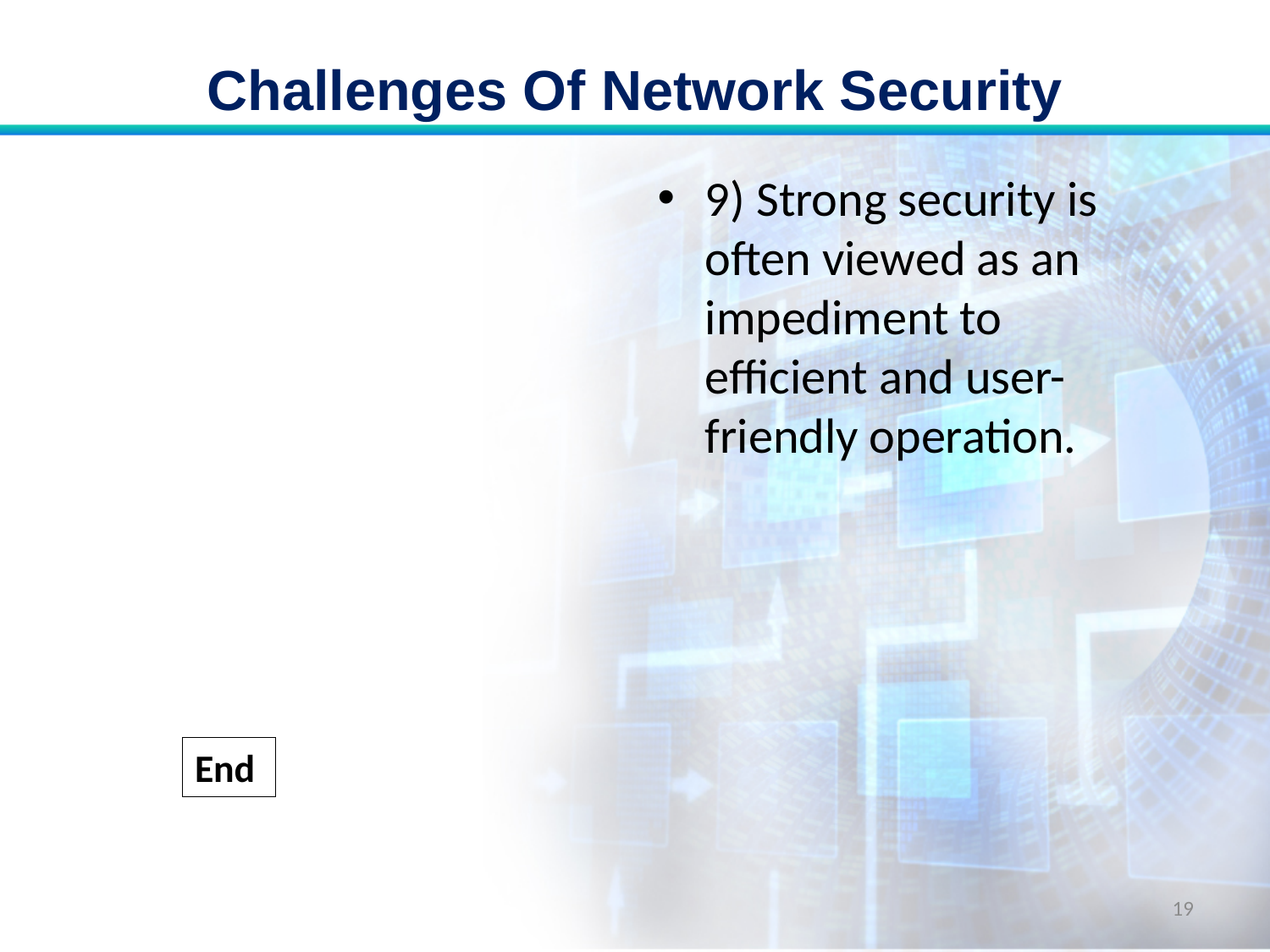

# Challenges Of Network Security
9) Strong security is often viewed as an impediment to efficient and user-friendly operation.
End
19